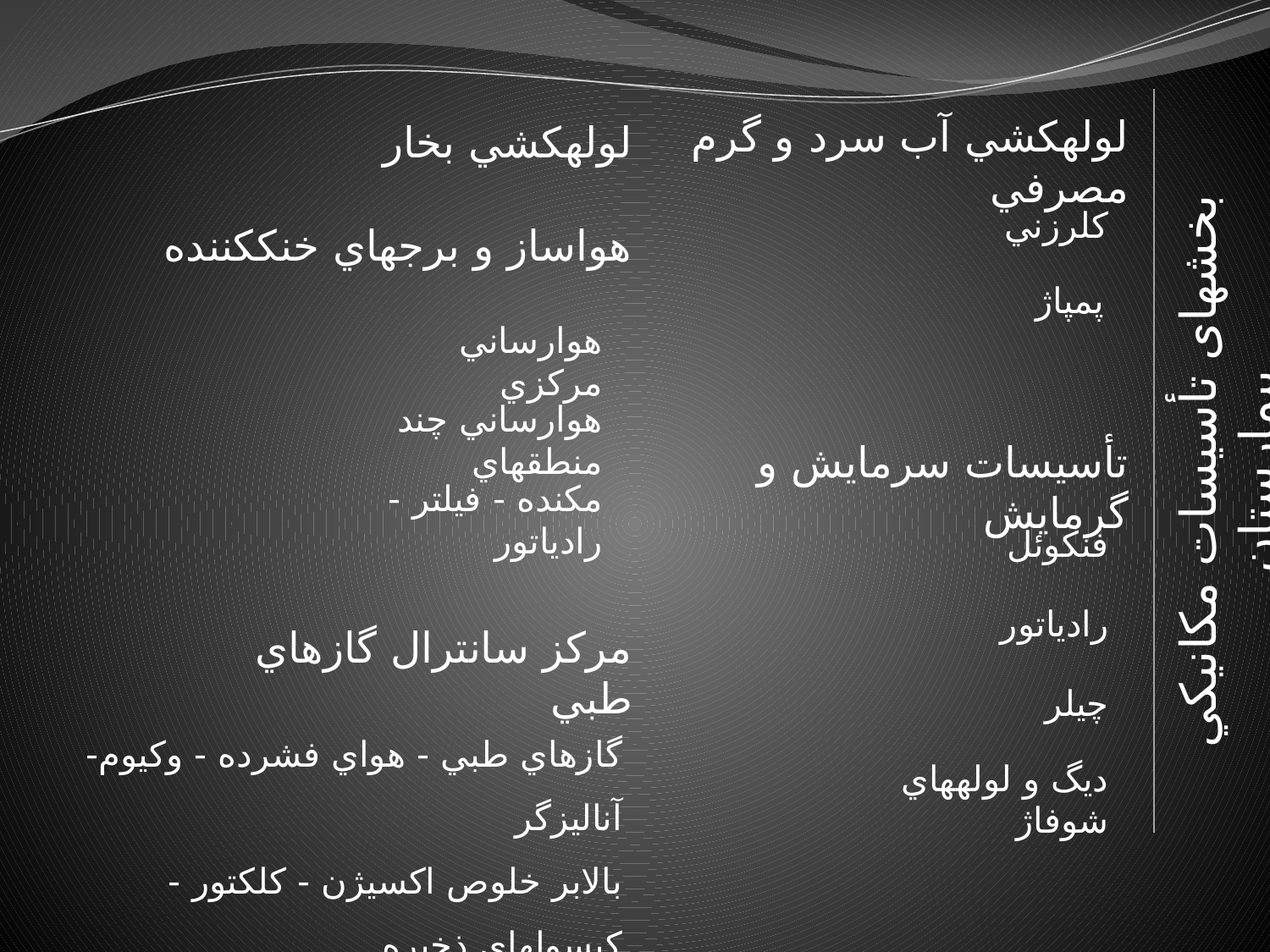

لوله‏كشي آب سرد و گرم مصرفي
لوله‏كشي بخار
كلرزني
هواساز و برج‏هاي خنك‏كننده
پمپاژ
هوارساني مركزي
هوارساني چند منطقه‏اي
تأسيسات سرمايش و گرمايش
بخش‏های ‏تأسيسات مكانيكي بيمارستان
مكنده - فيلتر - رادياتور
فن‏كوئل
رادياتور
مركز سانترال گازهاي طبي
چيلر
گازهاي طبي - هواي فشرده - وکیوم- آناليزگر
بالابر خلوص اكسيژن - كلكتور - كپسول‏هاي ذخيره
ديگ و لوله‏هاي شوفاژ